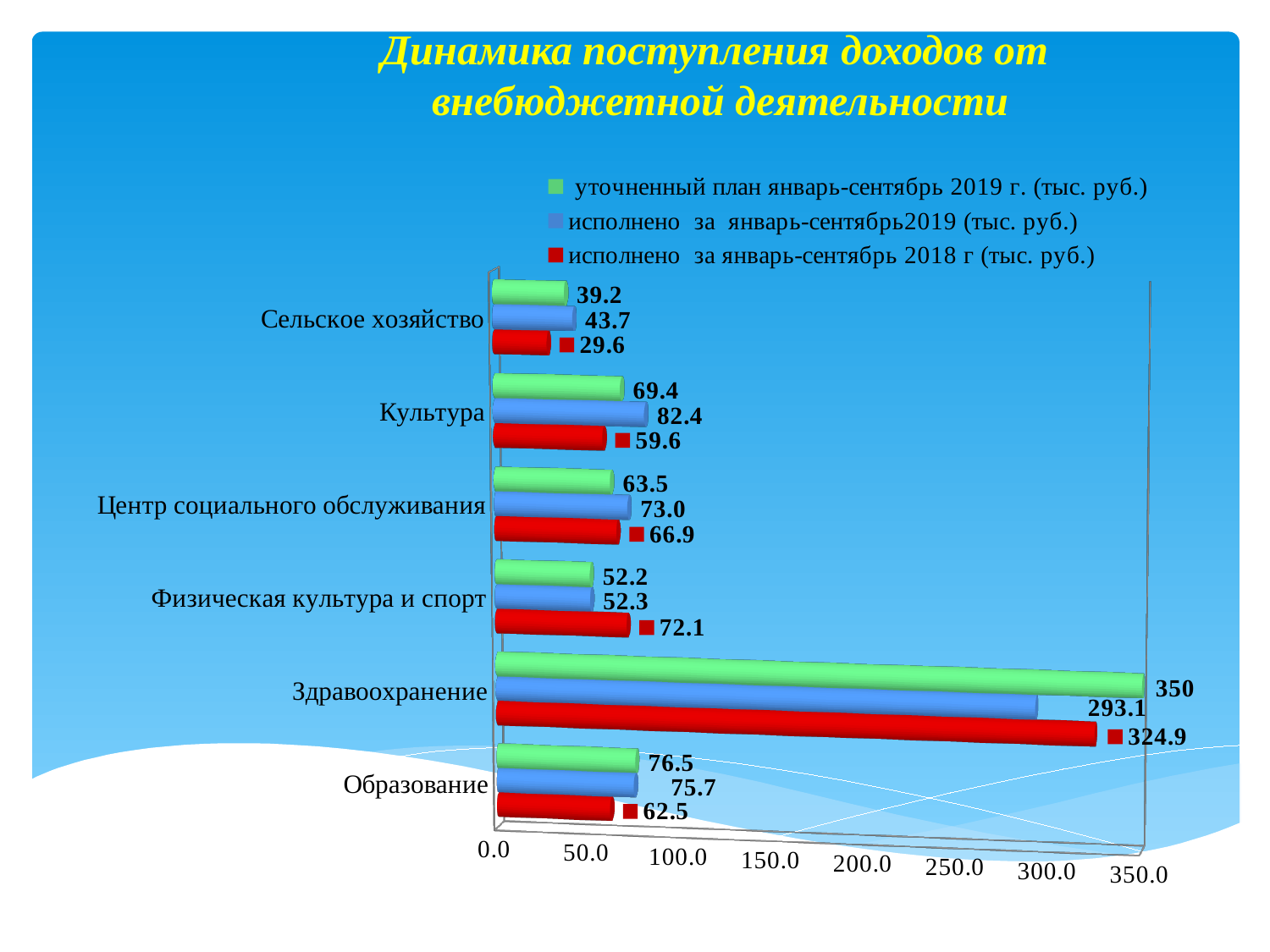

Динамика поступления доходов от
 внебюджетной деятельности

[unsupported chart]